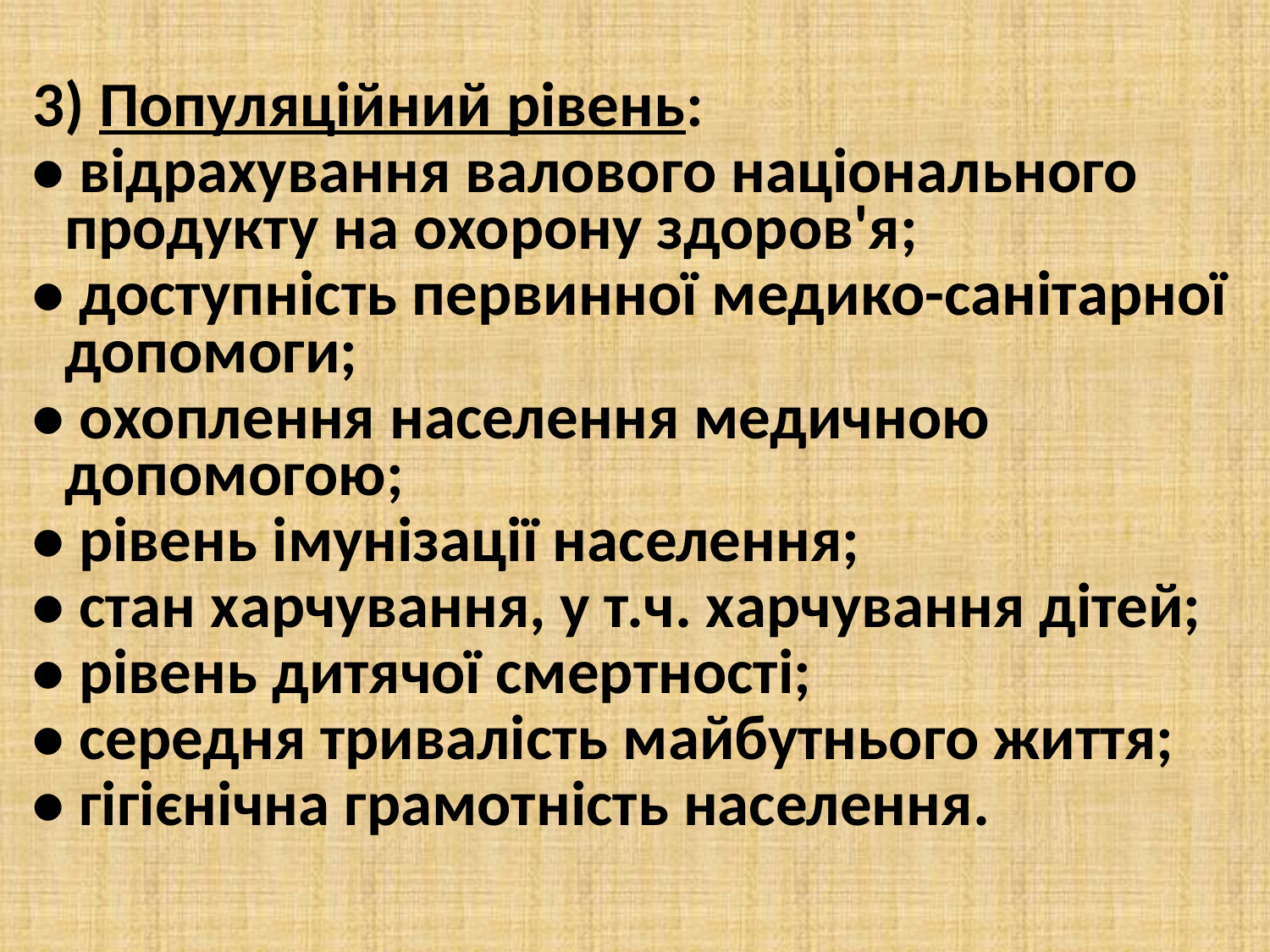

3) Популяційний рівень:
• відрахування валового національного продукту на охорону здоров'я;
• доступність первинної медико-санітарної допомоги;
• охоплення населення медичною допомогою;
• рівень імунізації населення;
• стан харчування, у т.ч. харчування дітей;
• рівень дитячої смертності;
• середня тривалість майбутнього життя;
• гігієнічна грамотність населення.